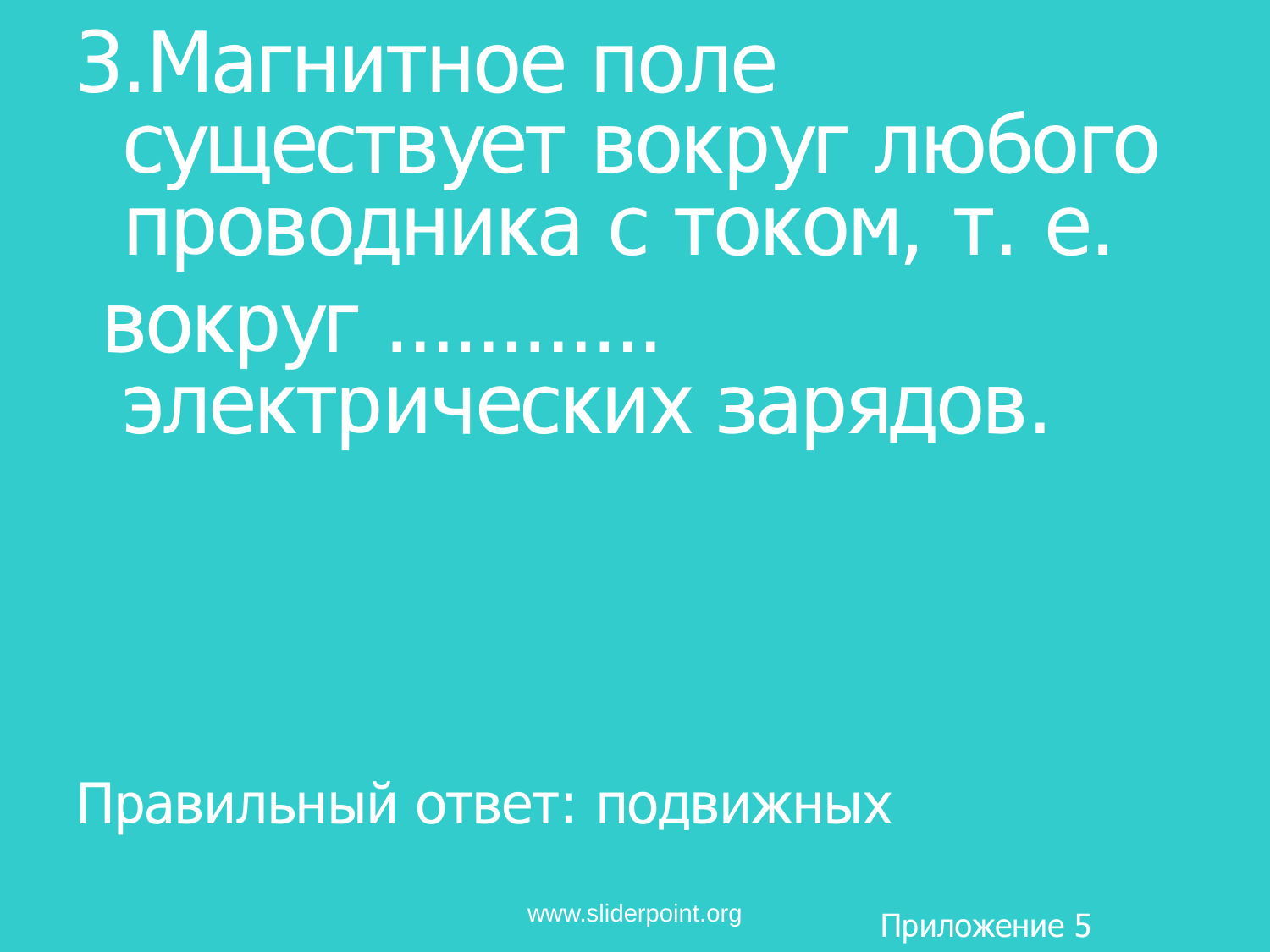

3.Магнитное поле существует вокруг любого проводника с током, т. е.
 вокруг …………  электрических зарядов.

Правильный ответ: подвижных
www.sliderpoint.org
Приложение 5